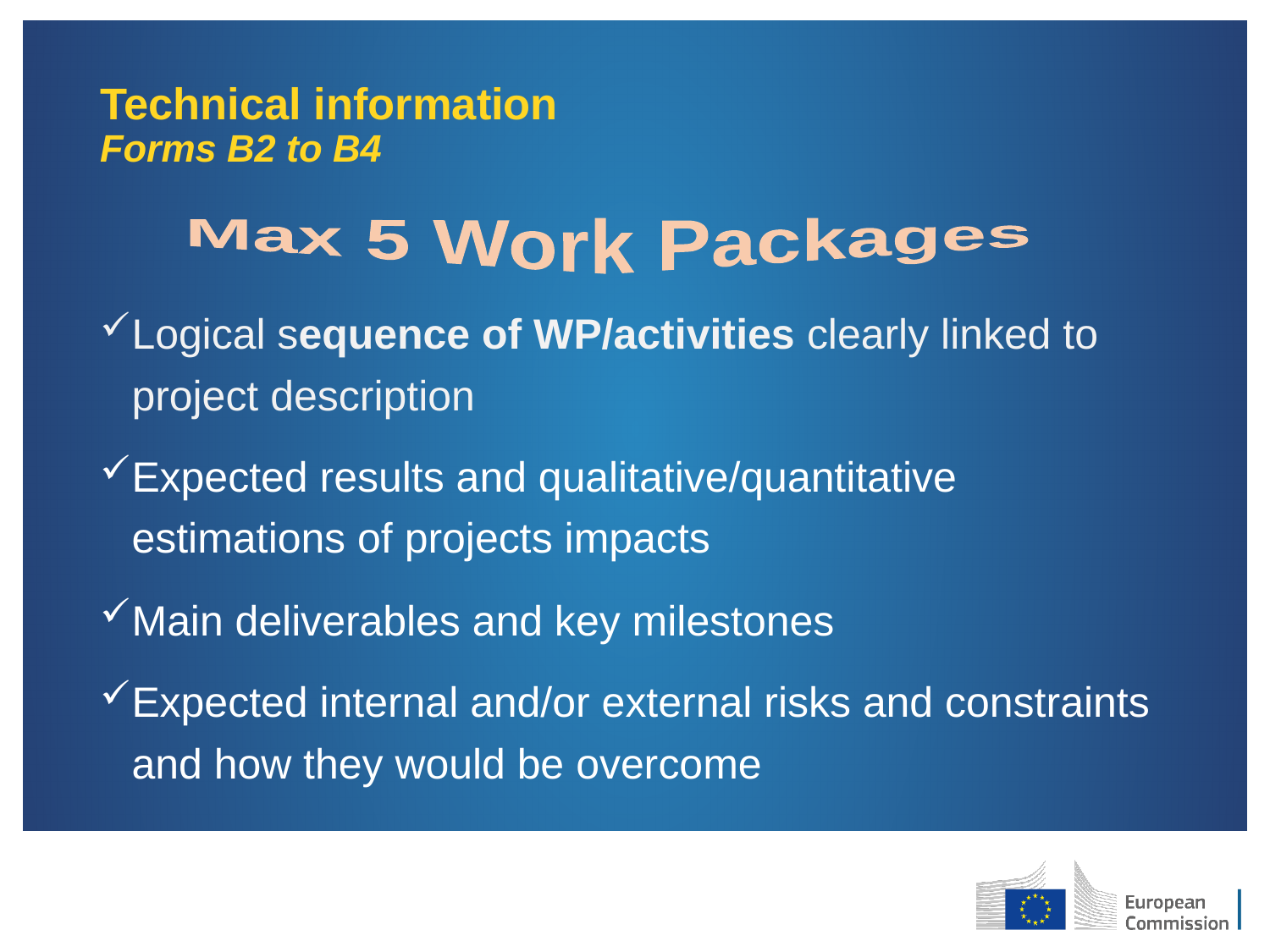

# Technical information Forms B2 to B4
Max 5 Work Packages
Logical sequence of WP/activities clearly linked to project description
Expected results and qualitative/quantitative estimations of projects impacts
Main deliverables and key milestones
Expected internal and/or external risks and constraints and how they would be overcome